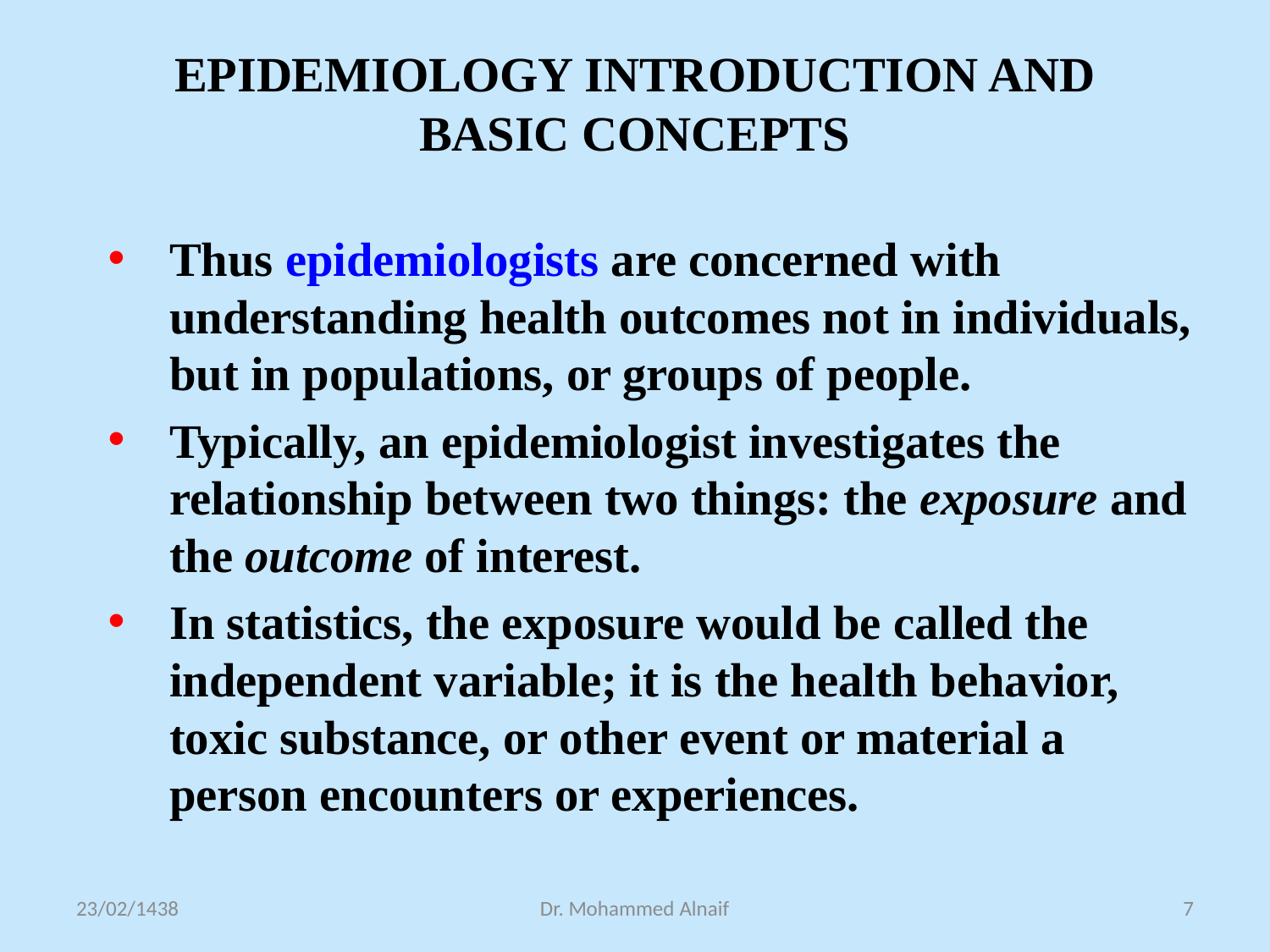

# EPIDEMIOLOGY INTRODUCTION AND BASIC CONCEPTS
Thus epidemiologists are concerned with understanding health outcomes not in individuals, but in populations, or groups of people.
Typically, an epidemiologist investigates the relationship between two things: the exposure and the outcome of interest.
In statistics, the exposure would be called the independent variable; it is the health behavior, toxic substance, or other event or material a person encounters or experiences.
23/02/1438
Dr. Mohammed Alnaif
7